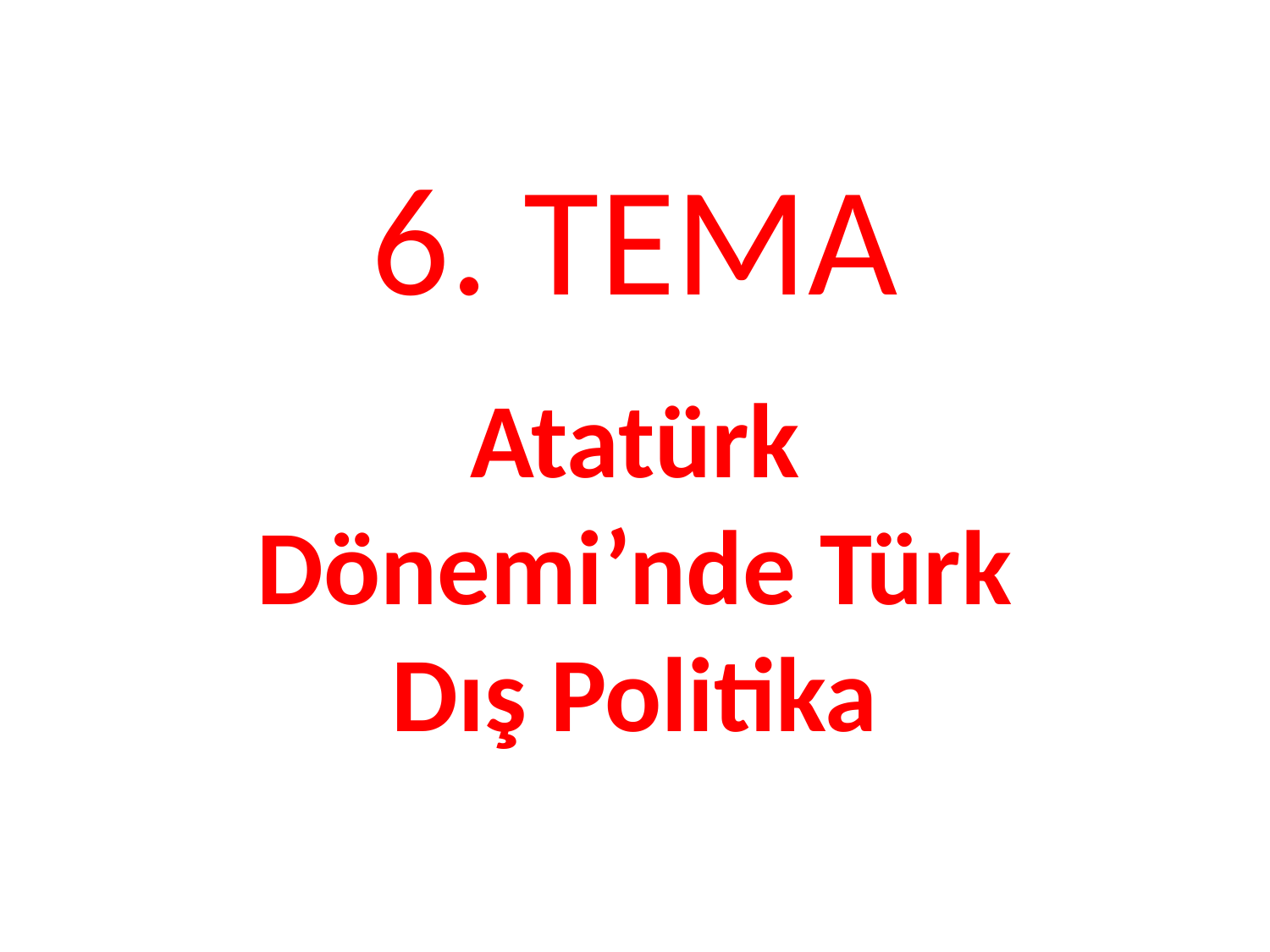

# 6. TEMA
Atatürk Dönemi’nde Türk Dış Politika